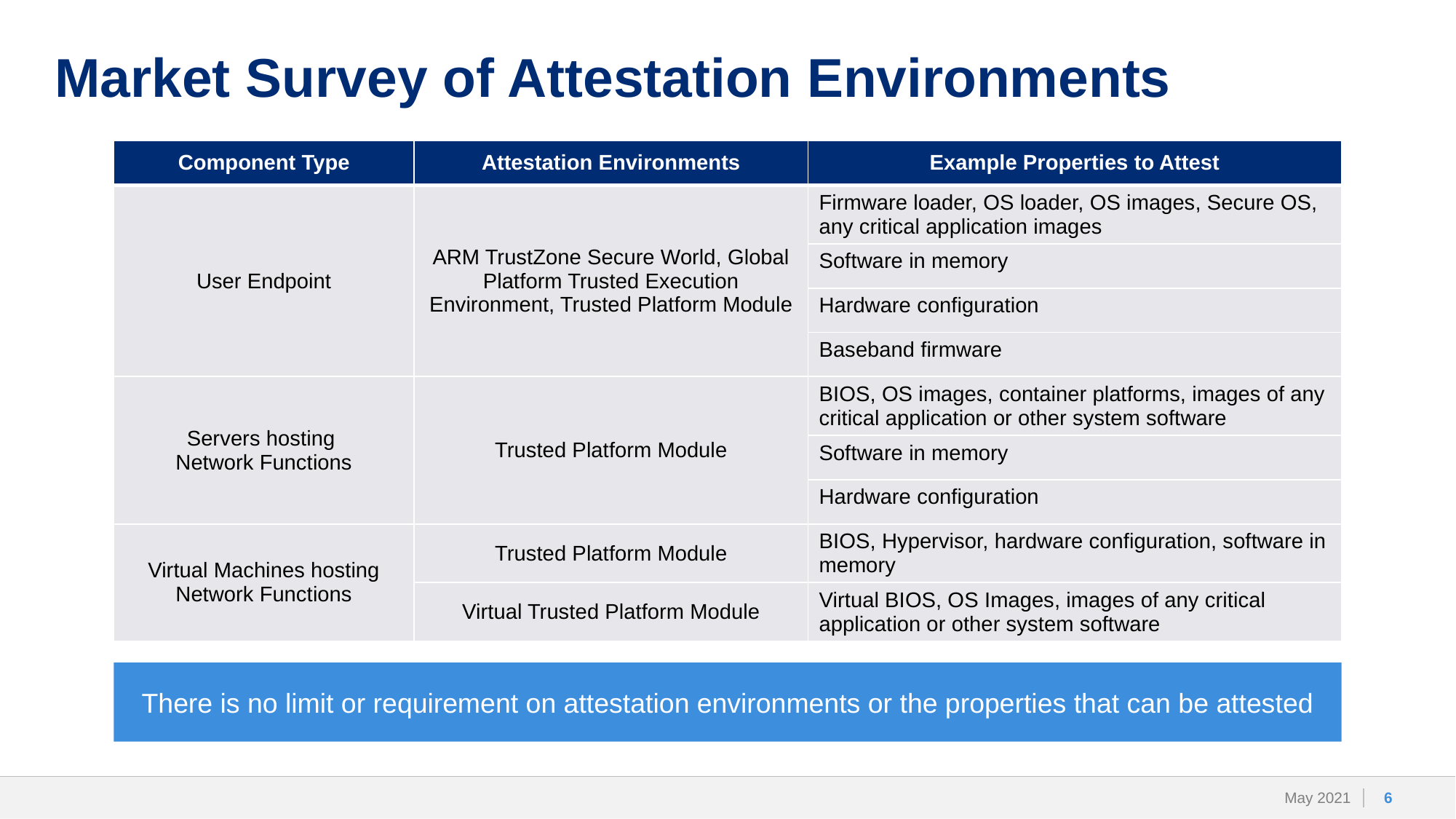

# Market Survey of Attestation Environments
| Component Type | Attestation Environments | Example Properties to Attest |
| --- | --- | --- |
| User Endpoint | ARM TrustZone Secure World, Global Platform Trusted Execution Environment, Trusted Platform Module | Firmware loader, OS loader, OS images, Secure OS, any critical application images |
|  |  | Software in memory |
|  |  | Hardware configuration |
|  |  | Baseband firmware |
| Servers hosting Network Functions | Trusted Platform Module | BIOS, OS images, container platforms, images of any critical application or other system software |
|  |  | Software in memory |
|  |  | Hardware configuration |
| Virtual Machines hosting Network Functions | Trusted Platform Module | BIOS, Hypervisor, hardware configuration, software in memory |
|  | Virtual Trusted Platform Module | Virtual BIOS, OS Images, images of any critical application or other system software |
There is no limit or requirement on attestation environments or the properties that can be attested
6

May 2021